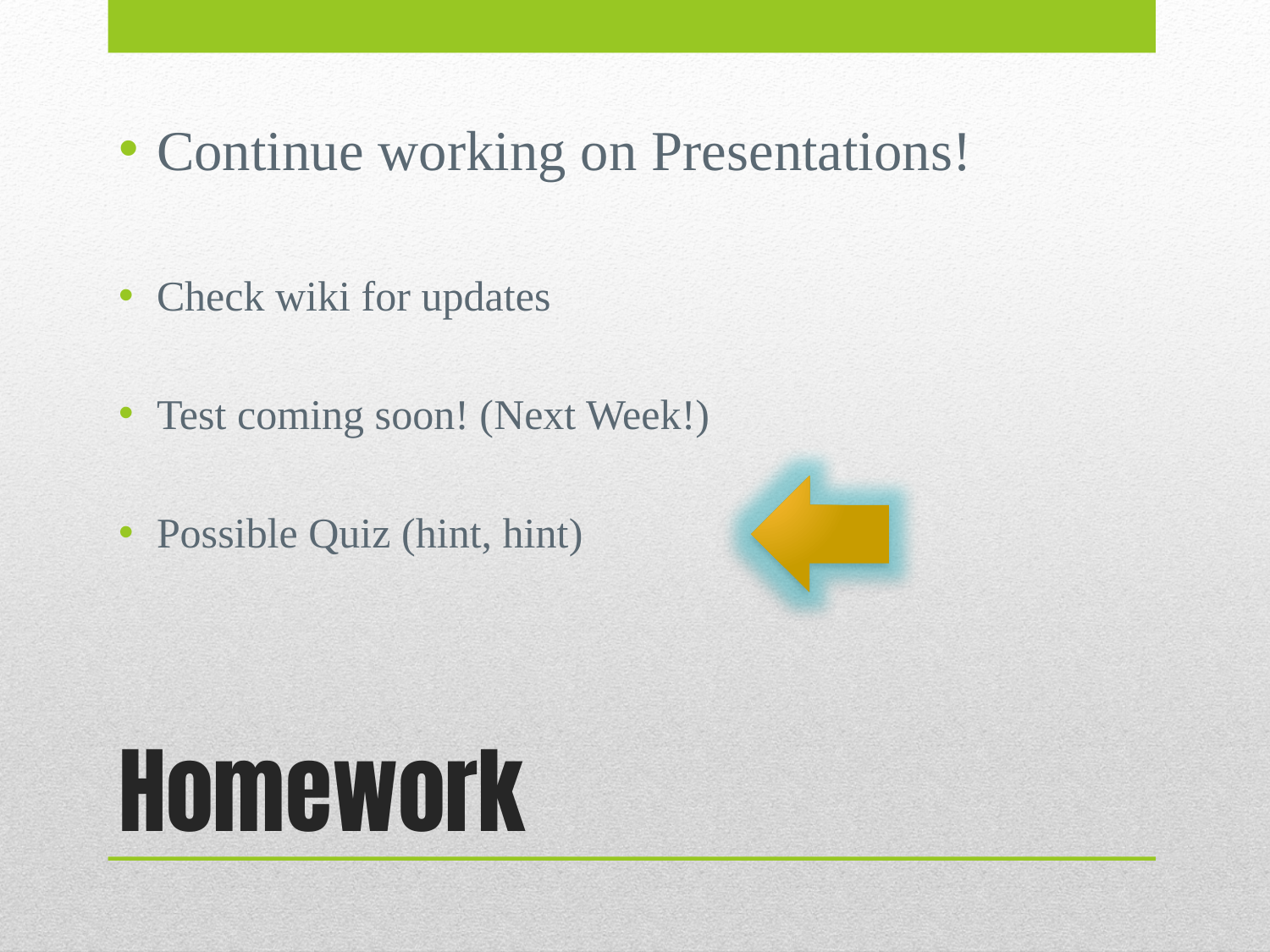

Continue working on Presentations!

Check wiki for updates

Test coming soon! (Next Week!)

Possible Quiz (hint, hint)

# Homework